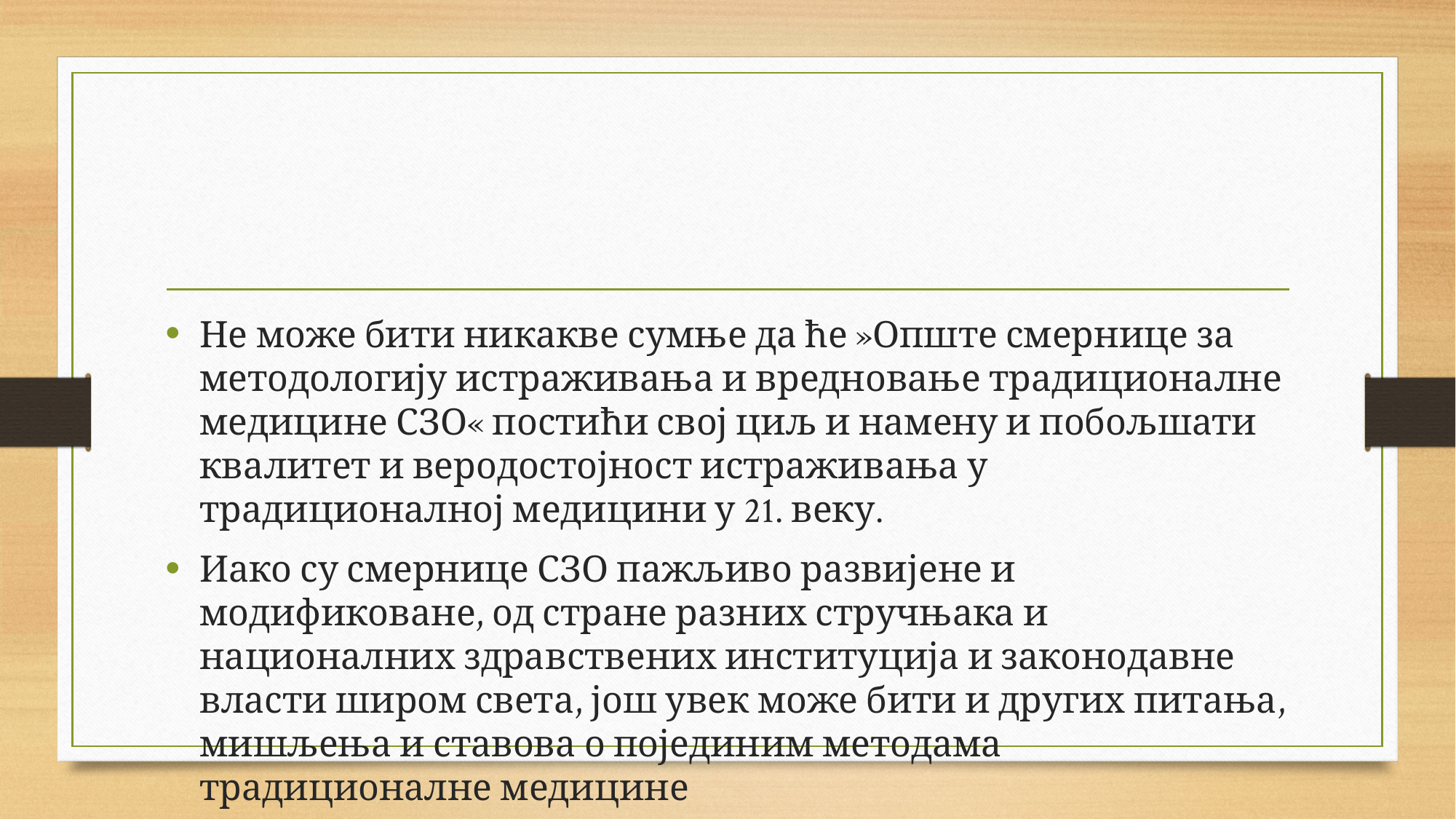

Не може бити никакве сумње да ће »Опште смернице за методологију истраживања и вредновање традиционалне медицине СЗО« постићи свој циљ и намену и побољшати квалитет и веродостојност истраживања у традиционалној медицини у 21. веку.
Иако су смернице СЗО пажљиво развијене и модификоване, од стране разних стручњака и националних здравствених институција и законодавне власти широм света, још увек може бити и других питања, мишљења и ставова о појединим методама традиционалне медицине